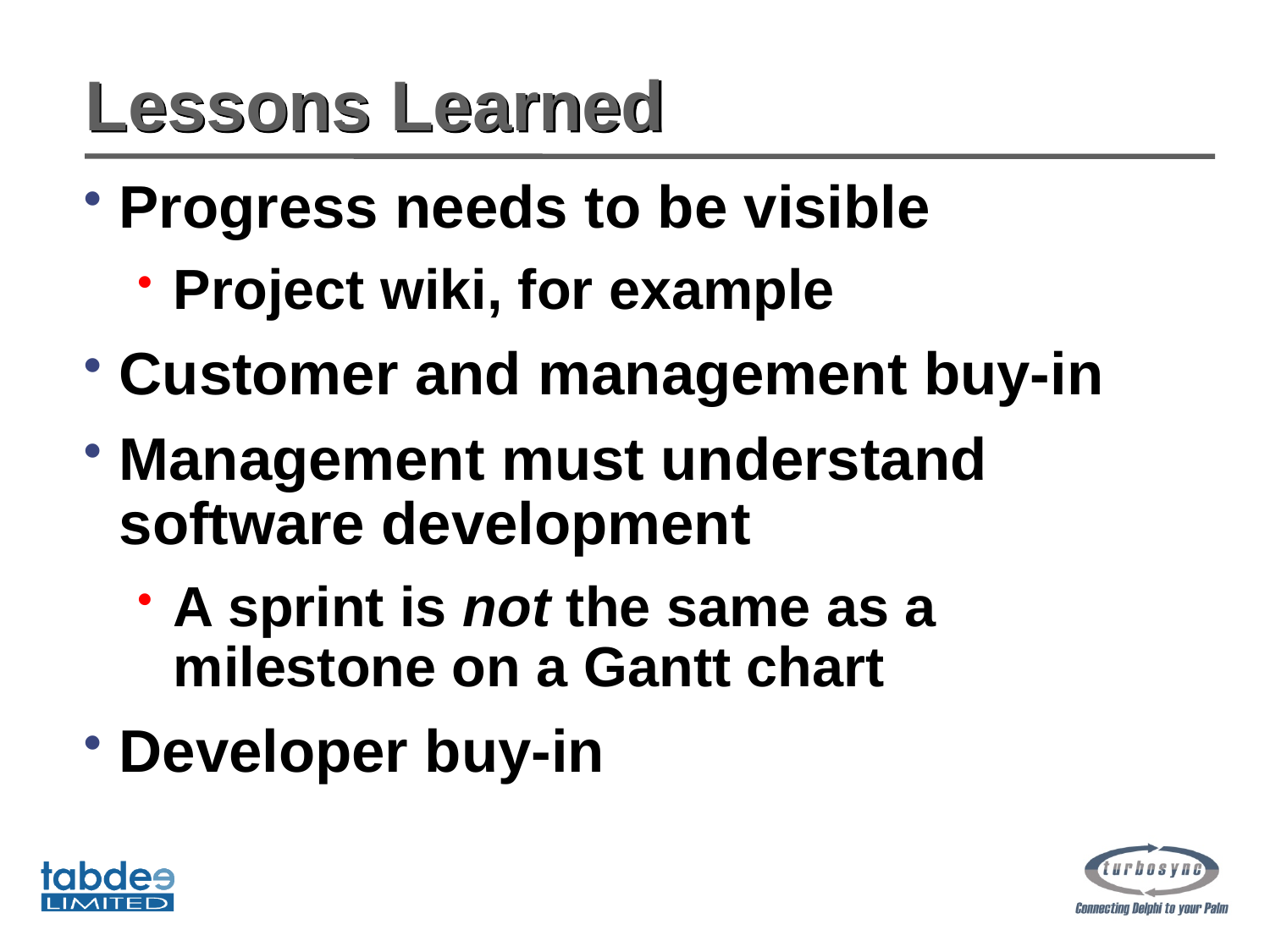

# Lessons Learned
Progress needs to be visible
Project wiki, for example
Customer and management buy-in
Management must understand software development
A sprint is not the same as a milestone on a Gantt chart
Developer buy-in